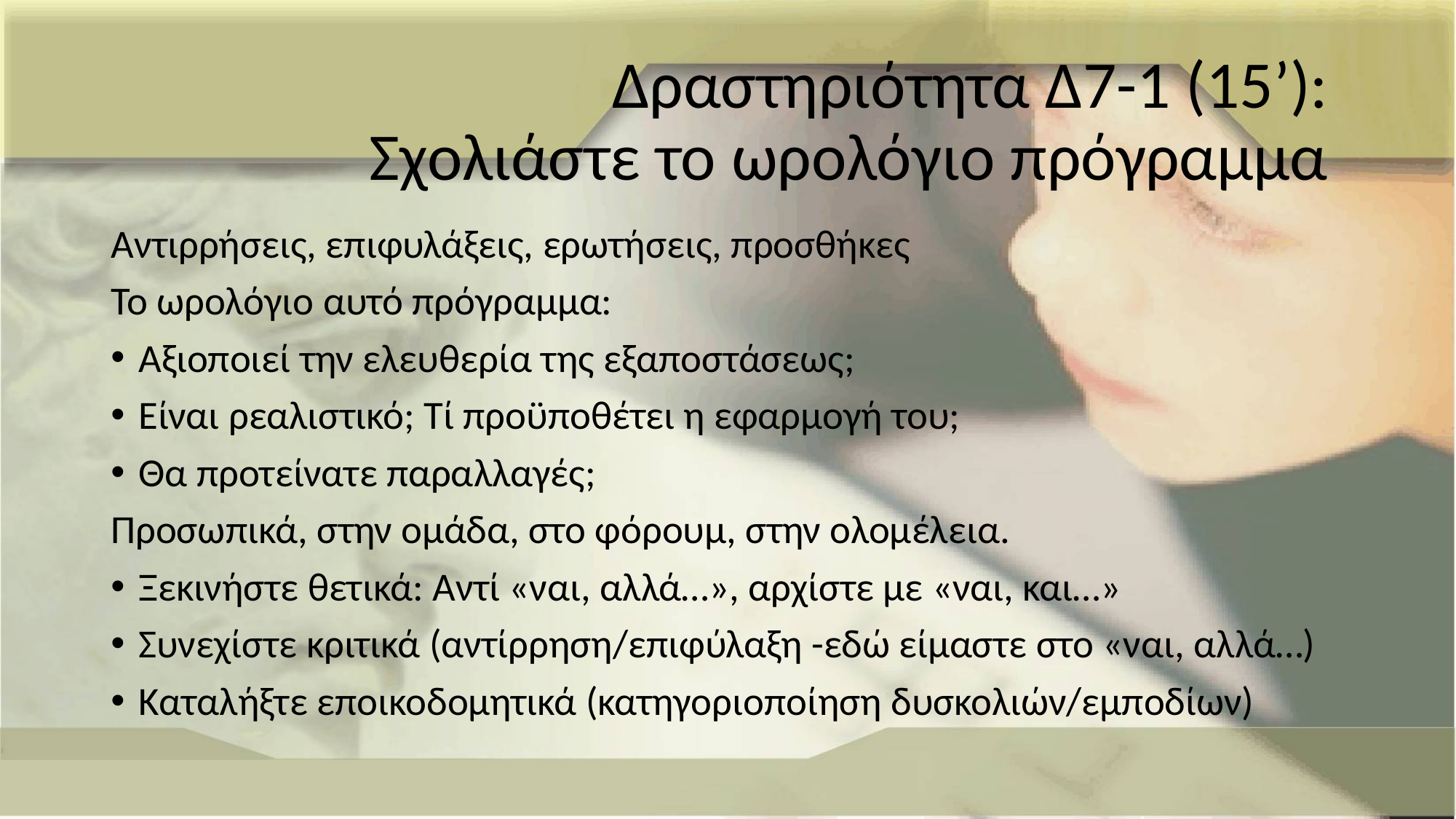

# Δραστηριότητα Δ7-1 (15’): Σχολιάστε το ωρολόγιο πρόγραμμα
Αντιρρήσεις, επιφυλάξεις, ερωτήσεις, προσθήκες
Το ωρολόγιο αυτό πρόγραμμα:
Αξιοποιεί την ελευθερία της εξαποστάσεως;
Είναι ρεαλιστικό; Τί προϋποθέτει η εφαρμογή του;
Θα προτείνατε παραλλαγές;
Προσωπικά, στην ομάδα, στο φόρουμ, στην ολομέλεια.
Ξεκινήστε θετικά: Αντί «ναι, αλλά…», αρχίστε με «ναι, και…»
Συνεχίστε κριτικά (αντίρρηση/επιφύλαξη -εδώ είμαστε στο «ναι, αλλά…)
Καταλήξτε εποικοδομητικά (κατηγοριοποίηση δυσκολιών/εμποδίων)